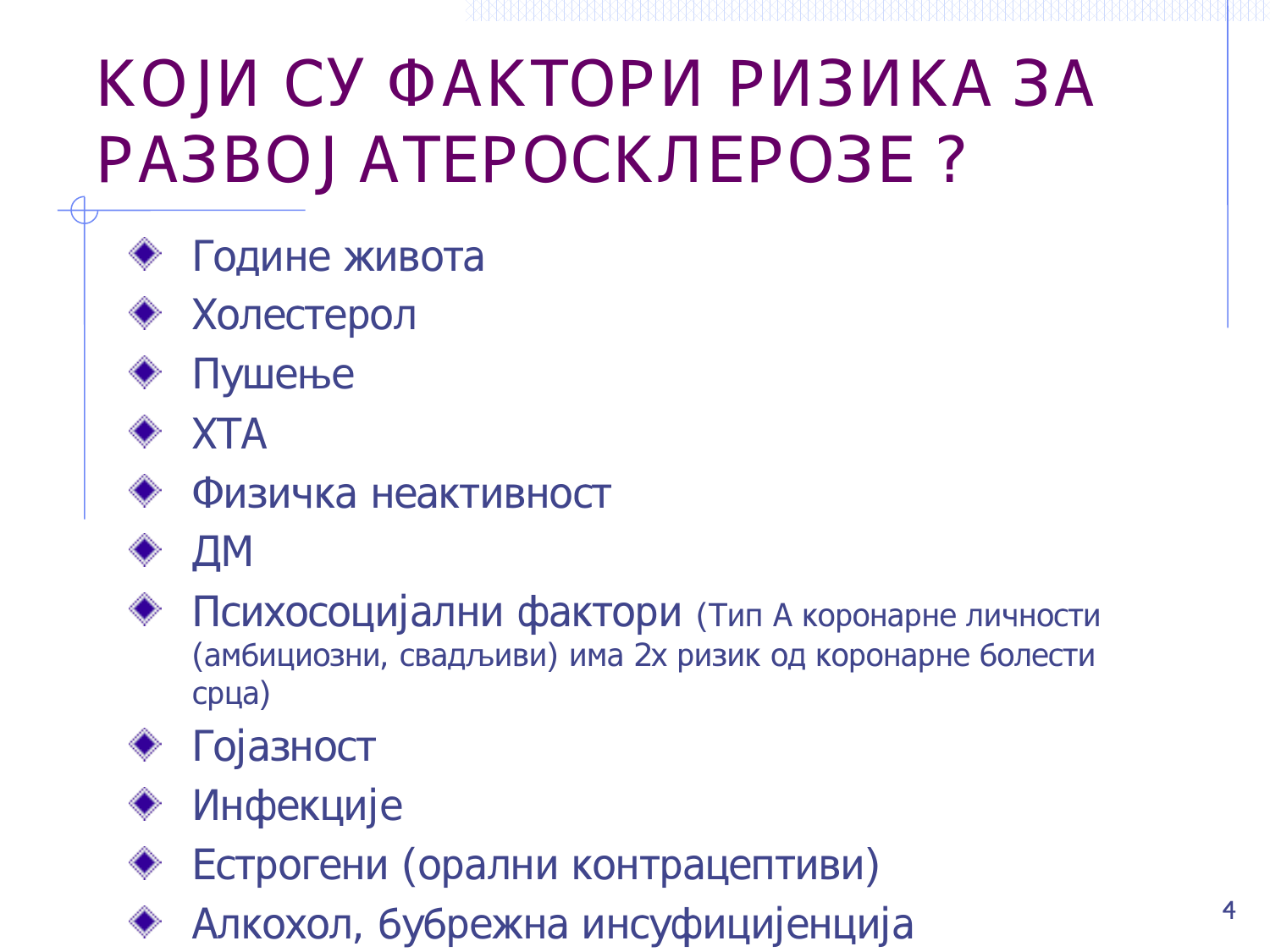

# КОЈИ СУ ФАКТОРИ РИЗИКА ЗА РАЗВОЈ АТЕРОСКЛЕРОЗЕ ?
Године живота
Холестерол
Пушење
ХТА
Физичка неактивност
ДМ
Психосоцијални фактори (Тип А коронарне личности (амбициозни, свадљиви) има 2х ризик од коронарне болести срца)
Гојазност
Инфекције
Естрогени (орални контрацептиви)
Алкохол, бубрежна инсуфицијенција
4